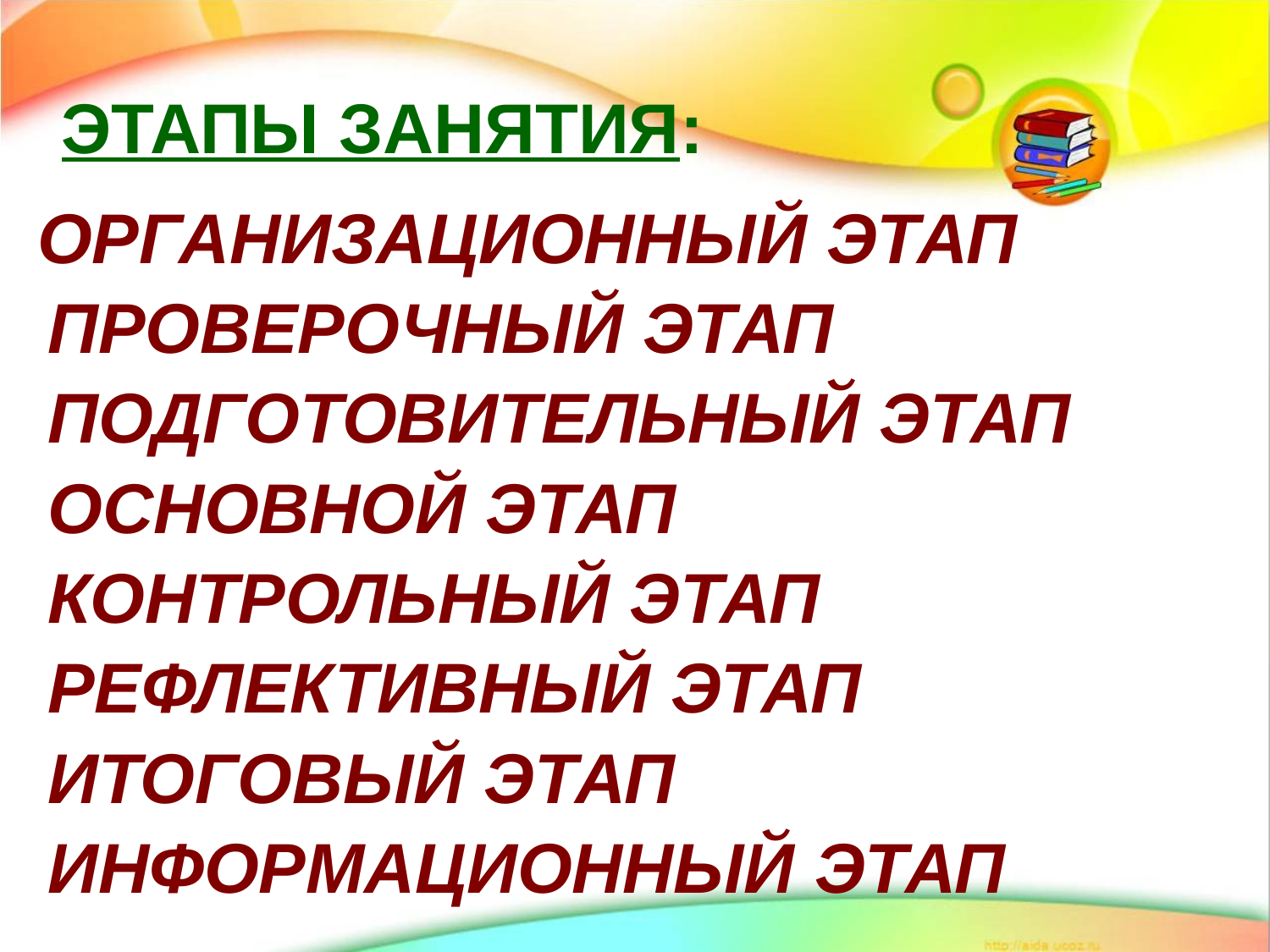

ЭТАПЫ ЗАНЯТИЯ:
ОРГАНИЗАЦИОННЫЙ ЭТАП
ПРОВЕРОЧНЫЙ ЭТАП
ПОДГОТОВИТЕЛЬНЫЙ ЭТАП
ОСНОВНОЙ ЭТАП
КОНТРОЛЬНЫЙ ЭТАП
РЕФЛЕКТИВНЫЙ ЭТАП
ИТОГОВЫЙ ЭТАП
ИНФОРМАЦИОННЫЙ ЭТАП